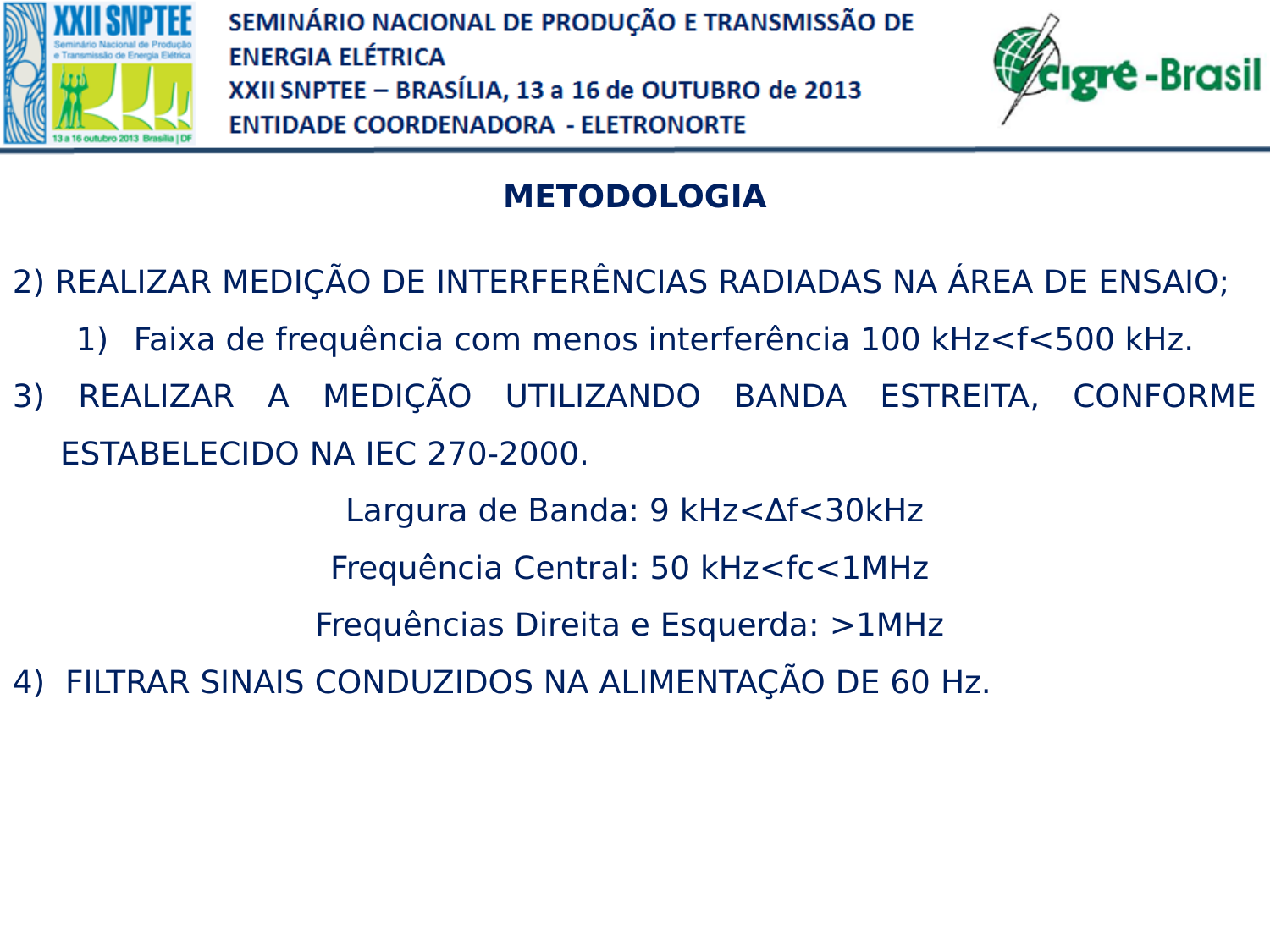

METODOLOGIA
2) REALIZAR MEDIÇÃO DE INTERFERÊNCIAS RADIADAS NA ÁREA DE ENSAIO;
 Faixa de frequência com menos interferência 100 kHz<f<500 kHz.
3) REALIZAR A MEDIÇÃO UTILIZANDO BANDA ESTREITA, CONFORME ESTABELECIDO NA IEC 270-2000.
Largura de Banda: 9 kHz<∆f<30kHz
Frequência Central: 50 kHz<fc<1MHz
Frequências Direita e Esquerda: >1MHz
4)  FILTRAR SINAIS CONDUZIDOS NA ALIMENTAÇÃO DE 60 Hz.